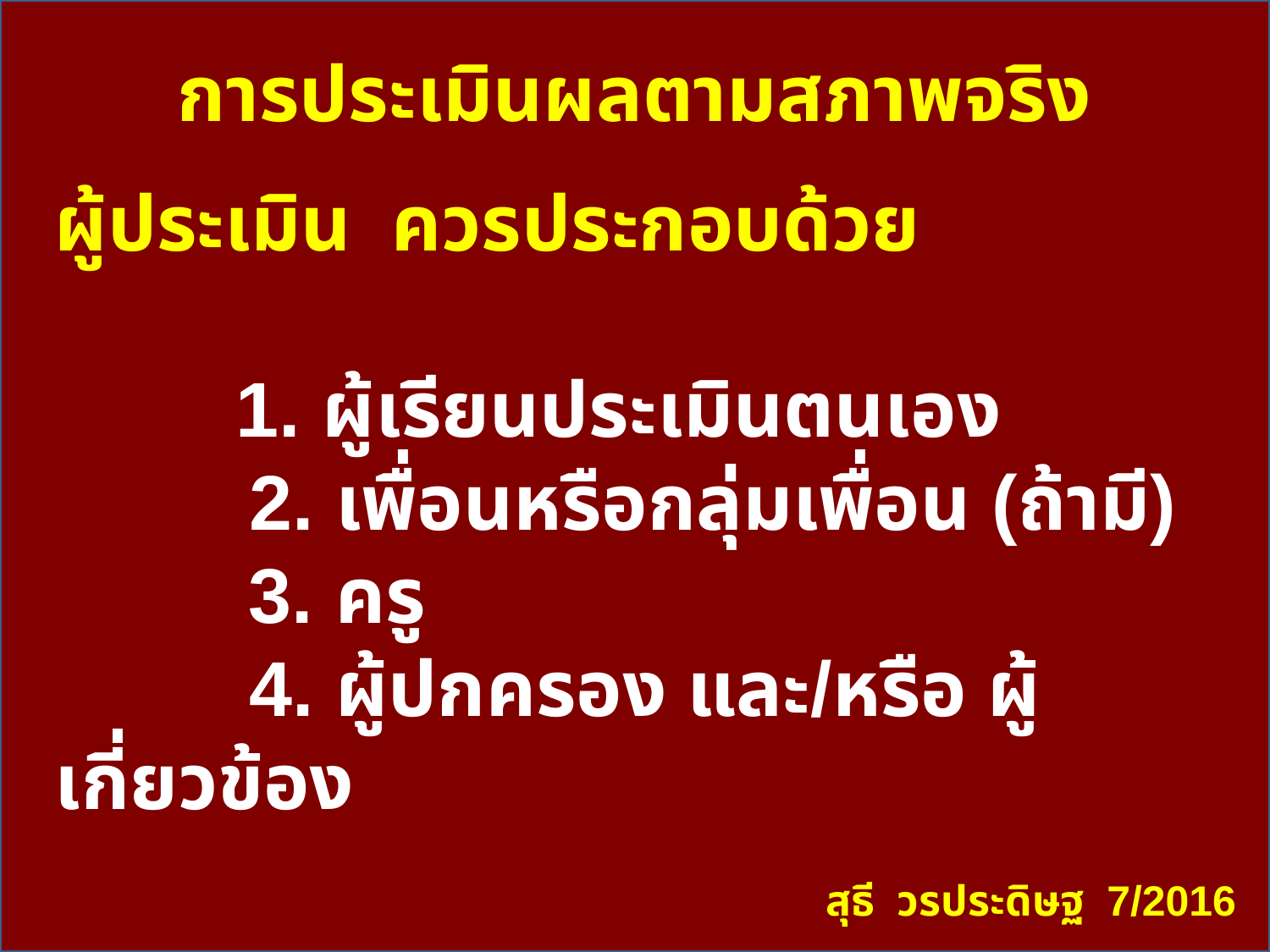

# การประเมินผลตามสภาพจริง
ผู้ประเมิน  ควรประกอบด้วย
         1. ผู้เรียนประเมินตนเอง
         2. เพื่อนหรือกลุ่มเพื่อน (ถ้ามี)
         3. ครู
         4. ผู้ปกครอง และ/หรือ ผู้เกี่ยวข้อง

สุธี  วรประดิษฐ  7/2016